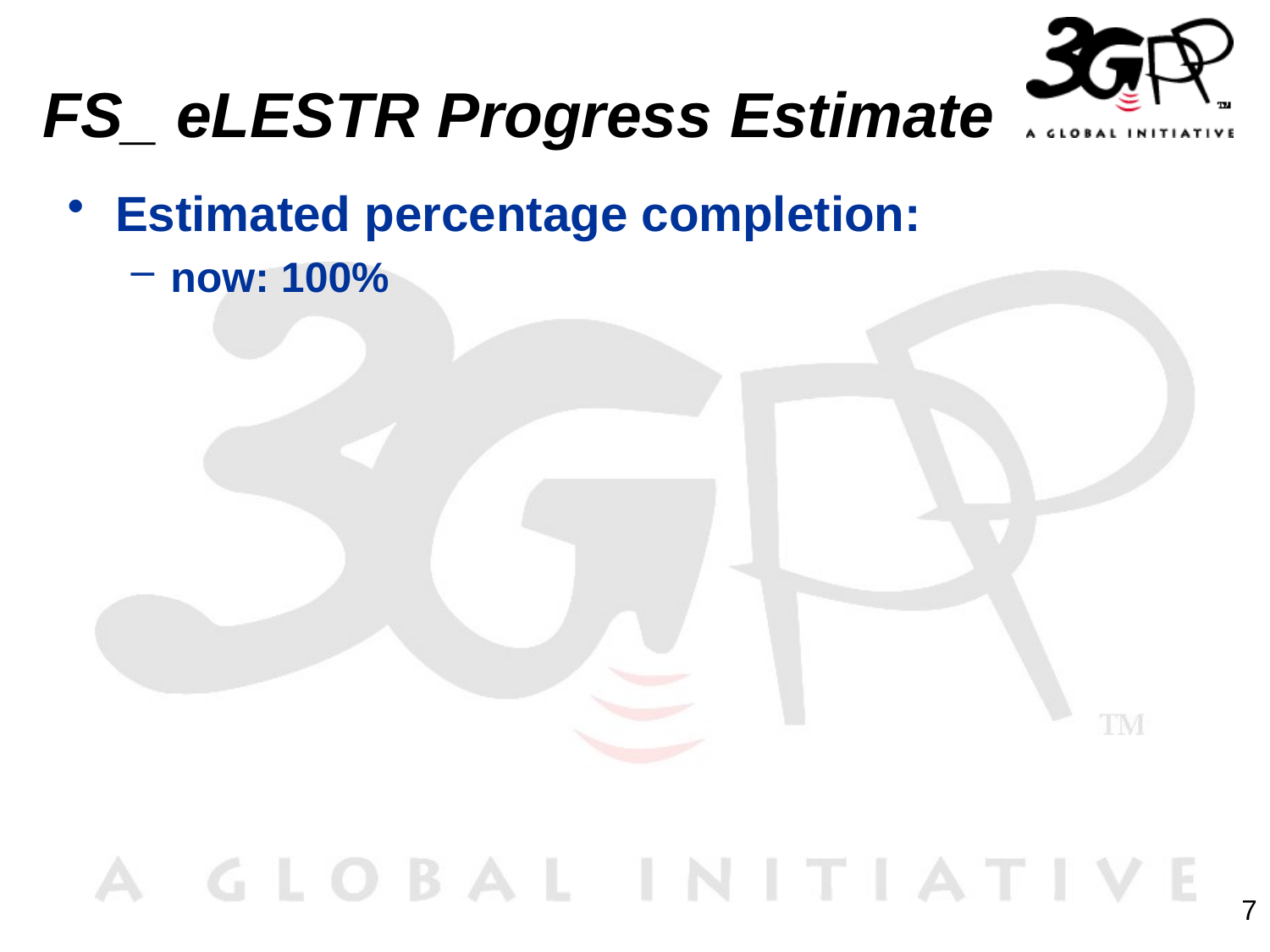

# FS_ eLESTR Progress Estimate
Estimated percentage completion:
now: 100%
7